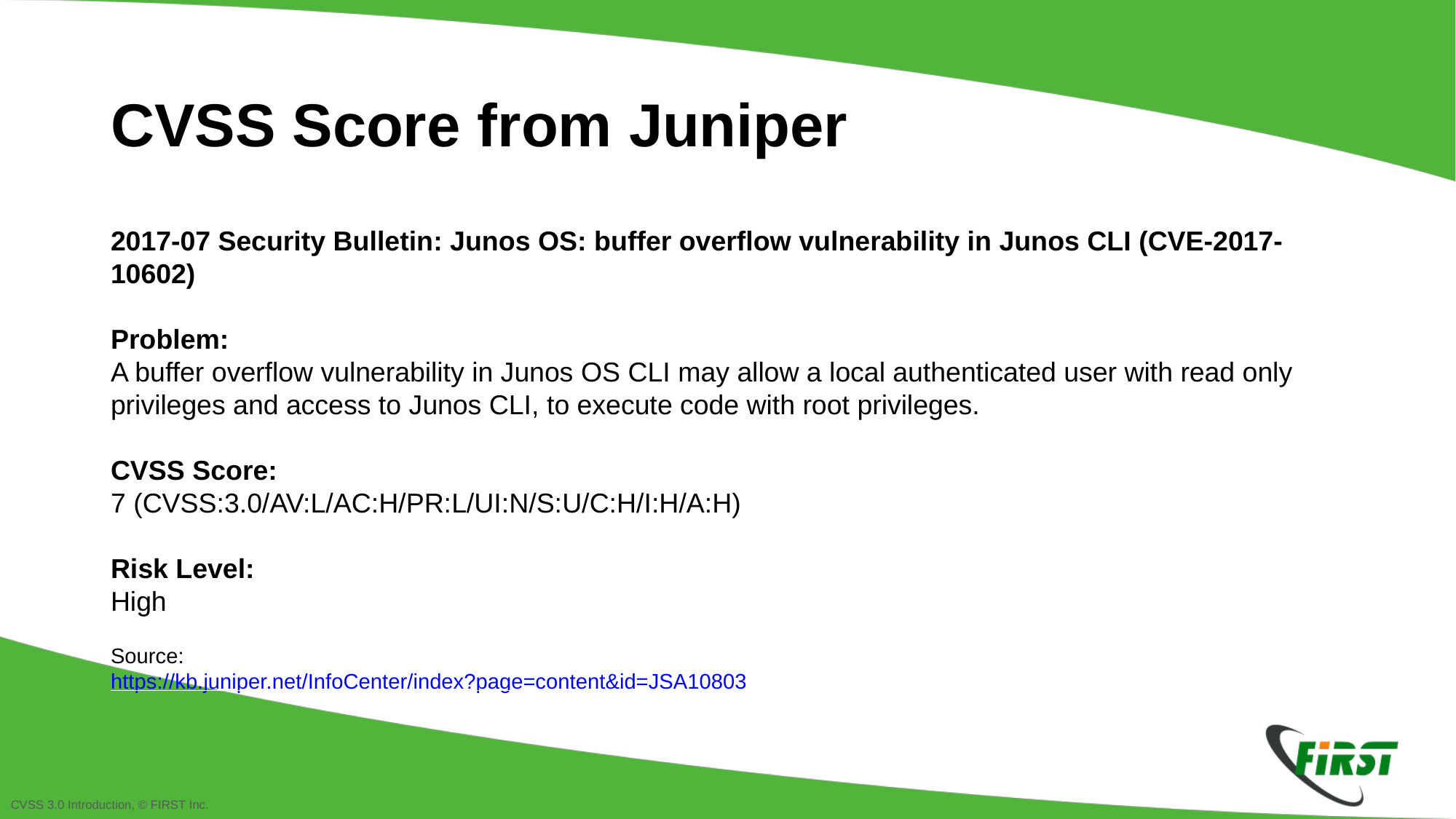

CVSS Score from Juniper
2017-07 Security Bulletin: Junos OS: buffer overflow vulnerability in Junos CLI (CVE-2017-10602)

Problem:
A buffer overflow vulnerability in Junos OS CLI may allow a local authenticated user with read only privileges and access to Junos CLI, to execute code with root privileges.

CVSS Score:
7 (CVSS:3.0/AV:L/AC:H/PR:L/UI:N/S:U/C:H/I:H/A:H)

Risk Level:
High

Source:
https://kb.juniper.net/InfoCenter/index?page=content&id=JSA10803